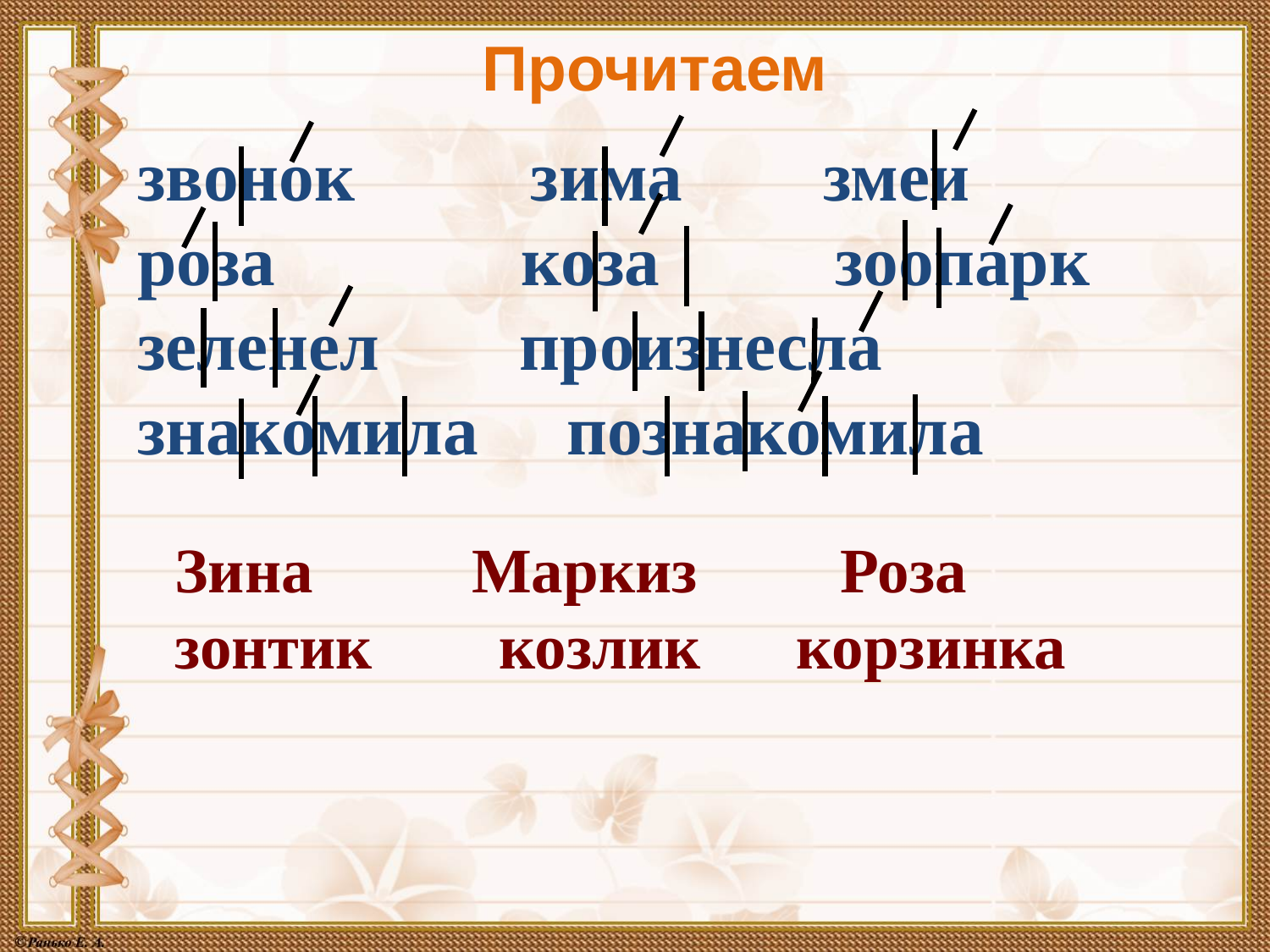

Прочитаем
звонок          зима        змеи
роза              коза          зоопарк
зеленел        произнесла
знакомила     познакомила
Зина          Маркиз         Роза
зонтик        козлик      корзинка